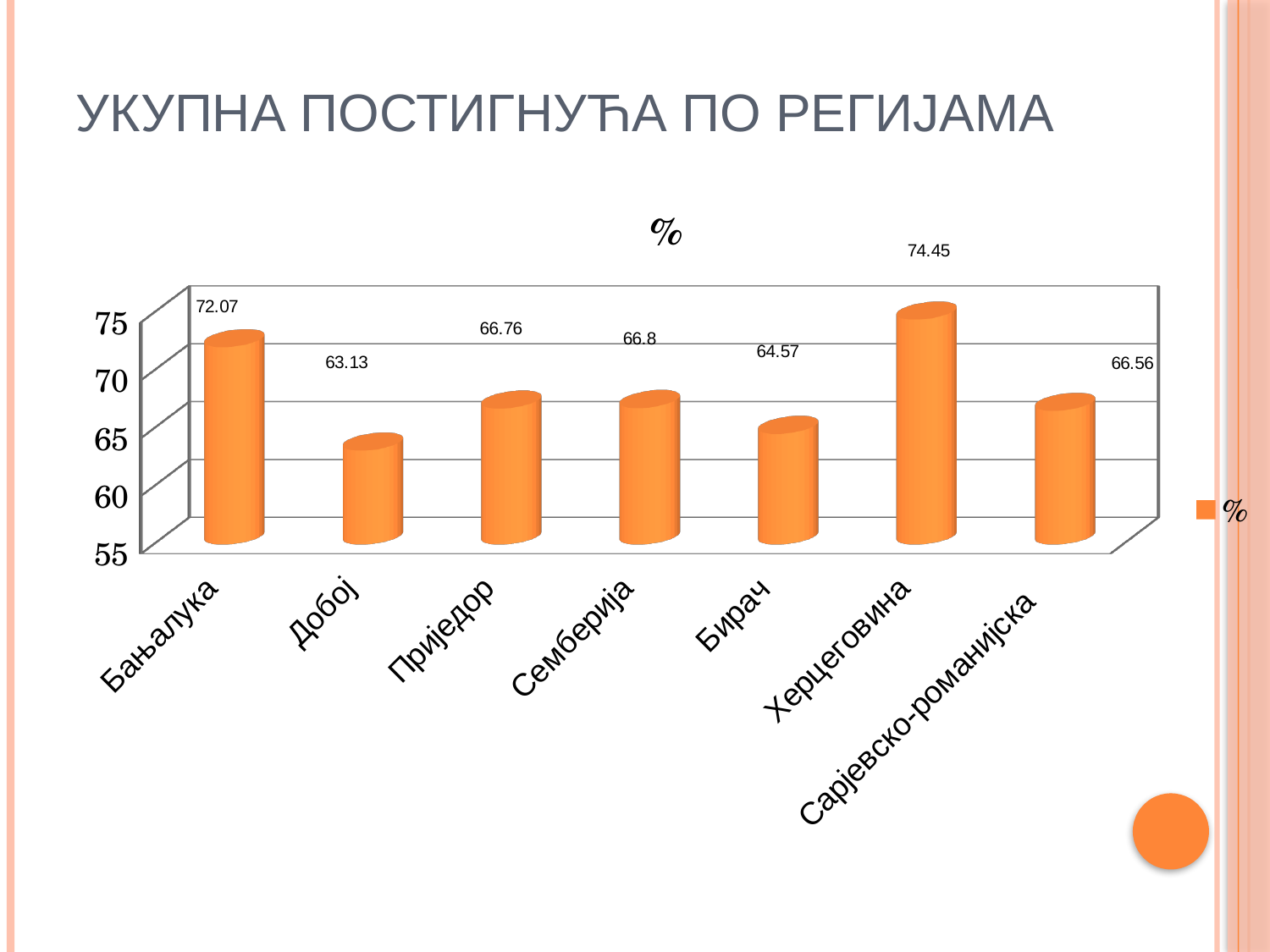

# Укупна постигнућа по регијама

[unsupported chart]